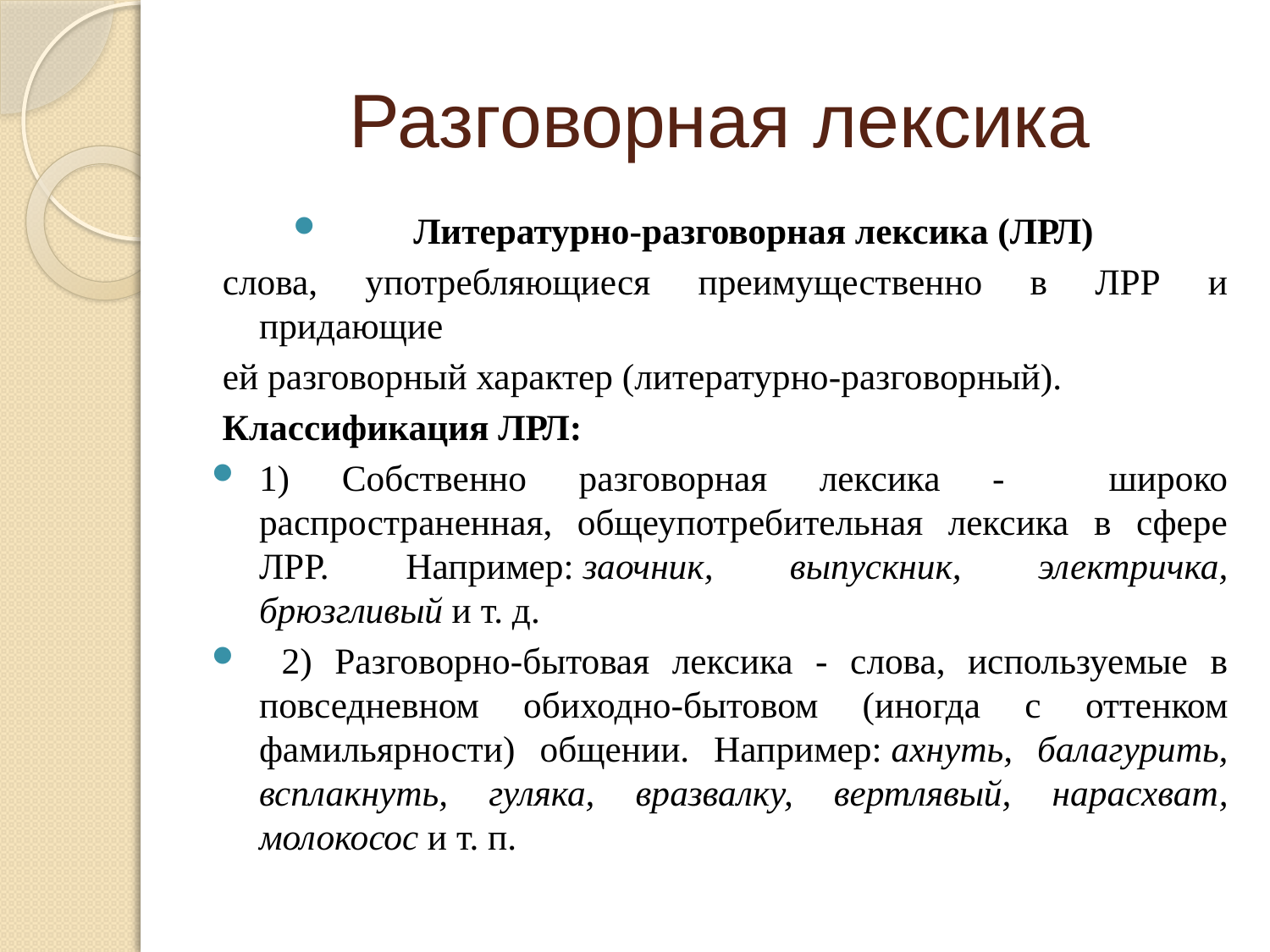

# Разговорная лексика
  Литературно-разговорная лексика (ЛРЛ)
слова, употребляющиеся преимущественно в ЛРР и придающие
ей разговорный характер (литературно-разговорный).
Классификация ЛРЛ:
1) Собственно разговорная лексика -  широко распространенная, общеупотребительная лексика в сфере ЛРР. Например: заочник, выпускник, электричка, брюзгливый и т. д.
 2) Разговорно-бытовая лексика - слова, используемые в повседневном обиходно-бытовом (иногда с оттенком фамильярности) общении. Например: ахнуть, балагурить, всплакнуть, гуляка, вразвалку, вертлявый, нарасхват, молокосос и т. п.